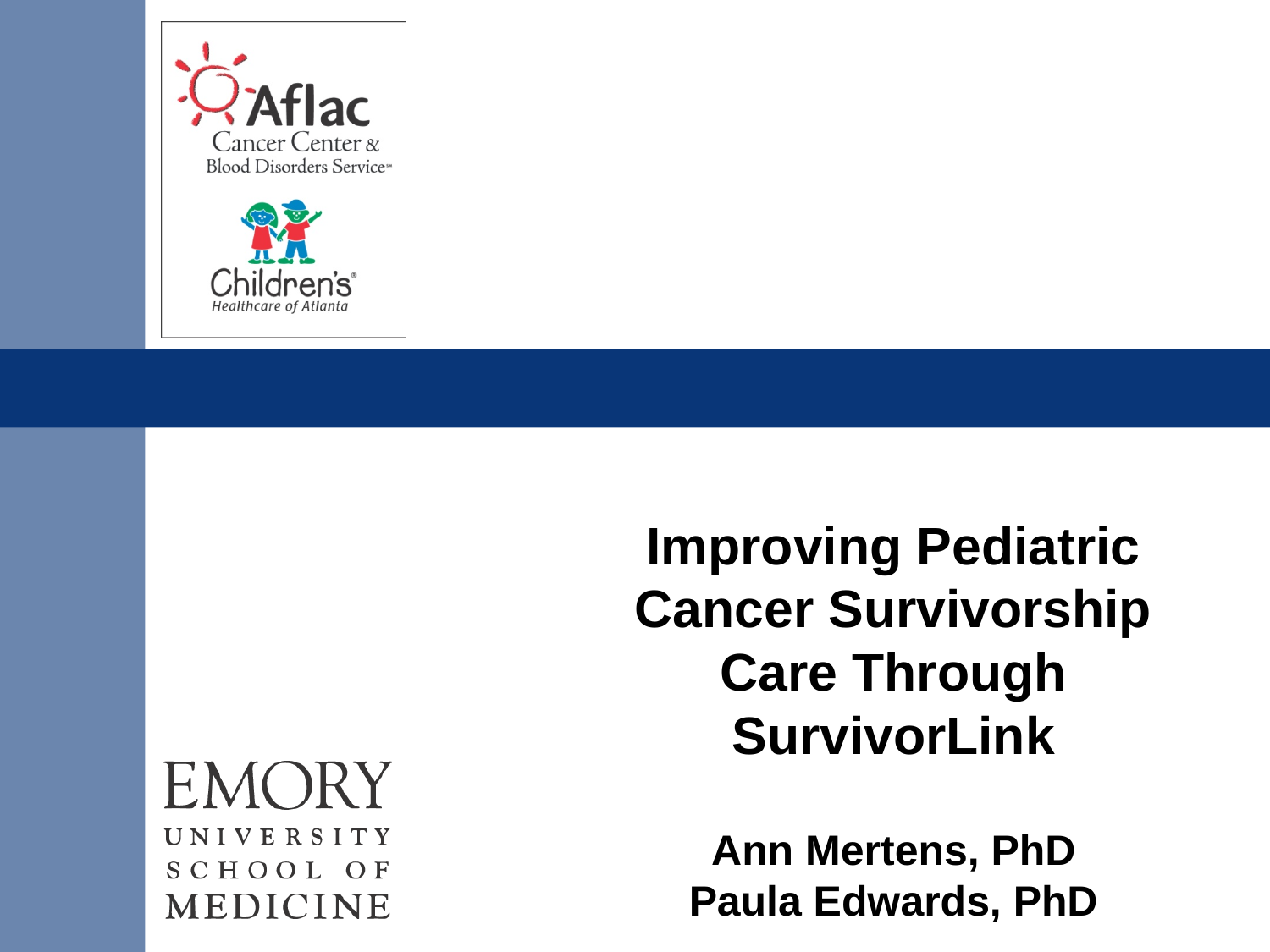

# Improving Pediatric Cancer Survivorship Care Through SurvivorLink
Ann Mertens, PhD
Paula Edwards, PhD